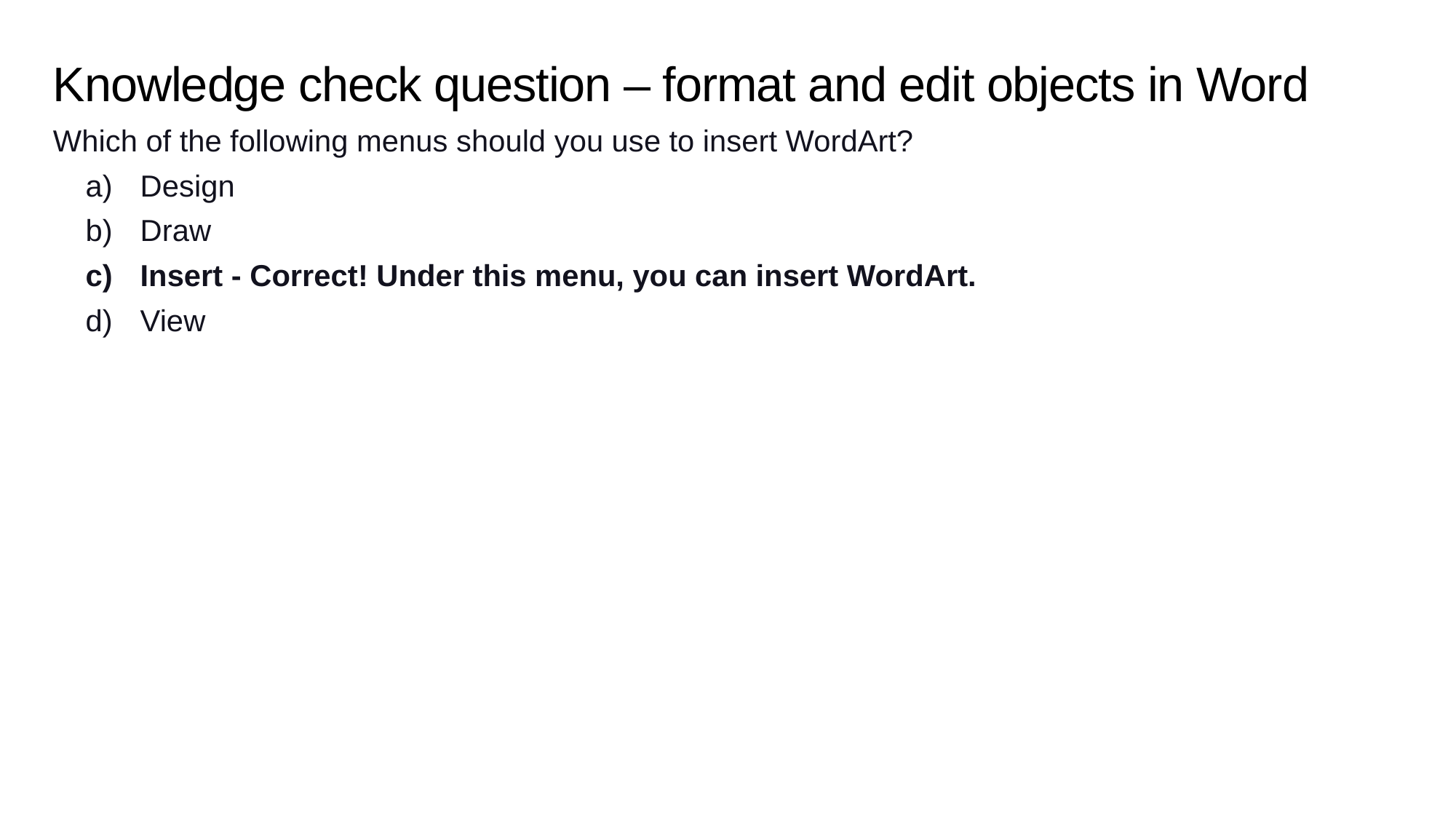

# Knowledge check question – format and edit objects in Word
Which of the following menus should you use to insert WordArt?
Design
Draw
Insert - Correct! Under this menu, you can insert WordArt.
View